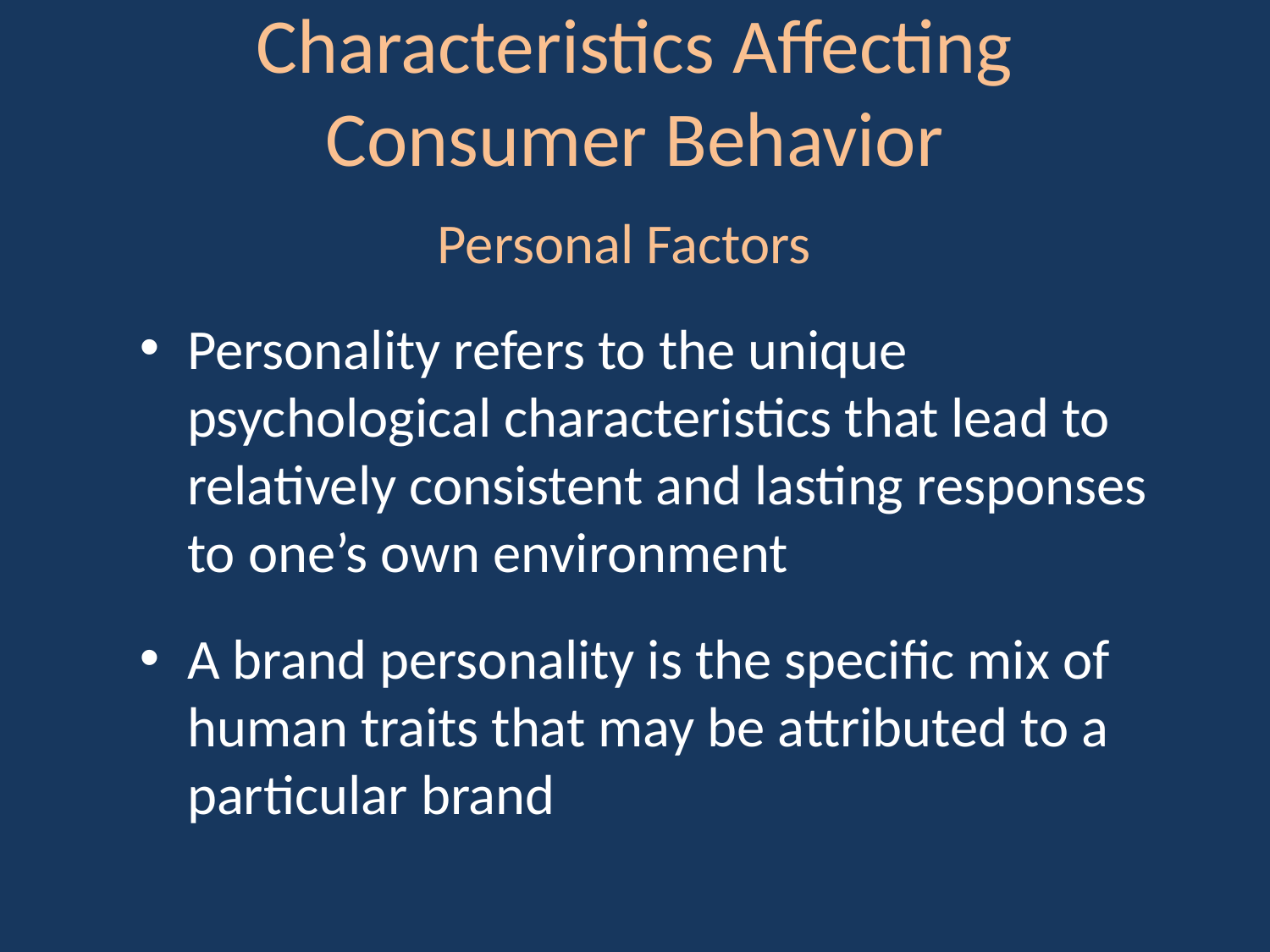

Characteristics Affecting Consumer Behavior
Personal Factors

Personality refers to the unique psychological characteristics that lead to relatively consistent and lasting responses to one’s own environment
A brand personality is the specific mix of human traits that may be attributed to a particular brand